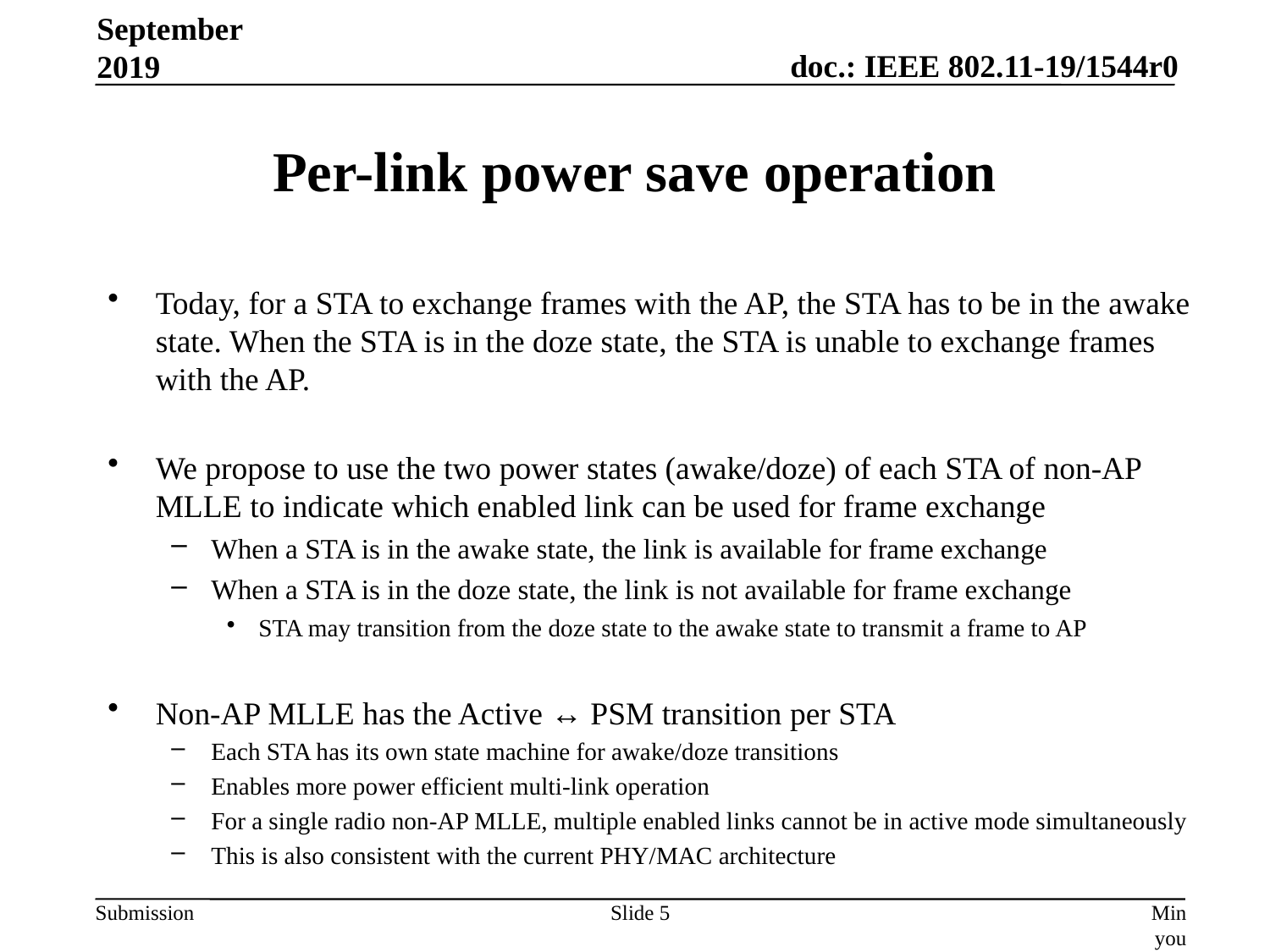

September 2019
# Per-link power save operation
Today, for a STA to exchange frames with the AP, the STA has to be in the awake state. When the STA is in the doze state, the STA is unable to exchange frames with the AP.

We propose to use the two power states (awake/doze) of each STA of non-AP MLLE to indicate which enabled link can be used for frame exchange
When a STA is in the awake state, the link is available for frame exchange
When a STA is in the doze state, the link is not available for frame exchange
STA may transition from the doze state to the awake state to transmit a frame to AP

Non-AP MLLE has the Active ↔ PSM transition per STA
Each STA has its own state machine for awake/doze transitions
Enables more power efficient multi-link operation
For a single radio non-AP MLLE, multiple enabled links cannot be in active mode simultaneously
This is also consistent with the current PHY/MAC architecture

Slide 5
Minyoung Park et.al., (Intel Corporation)